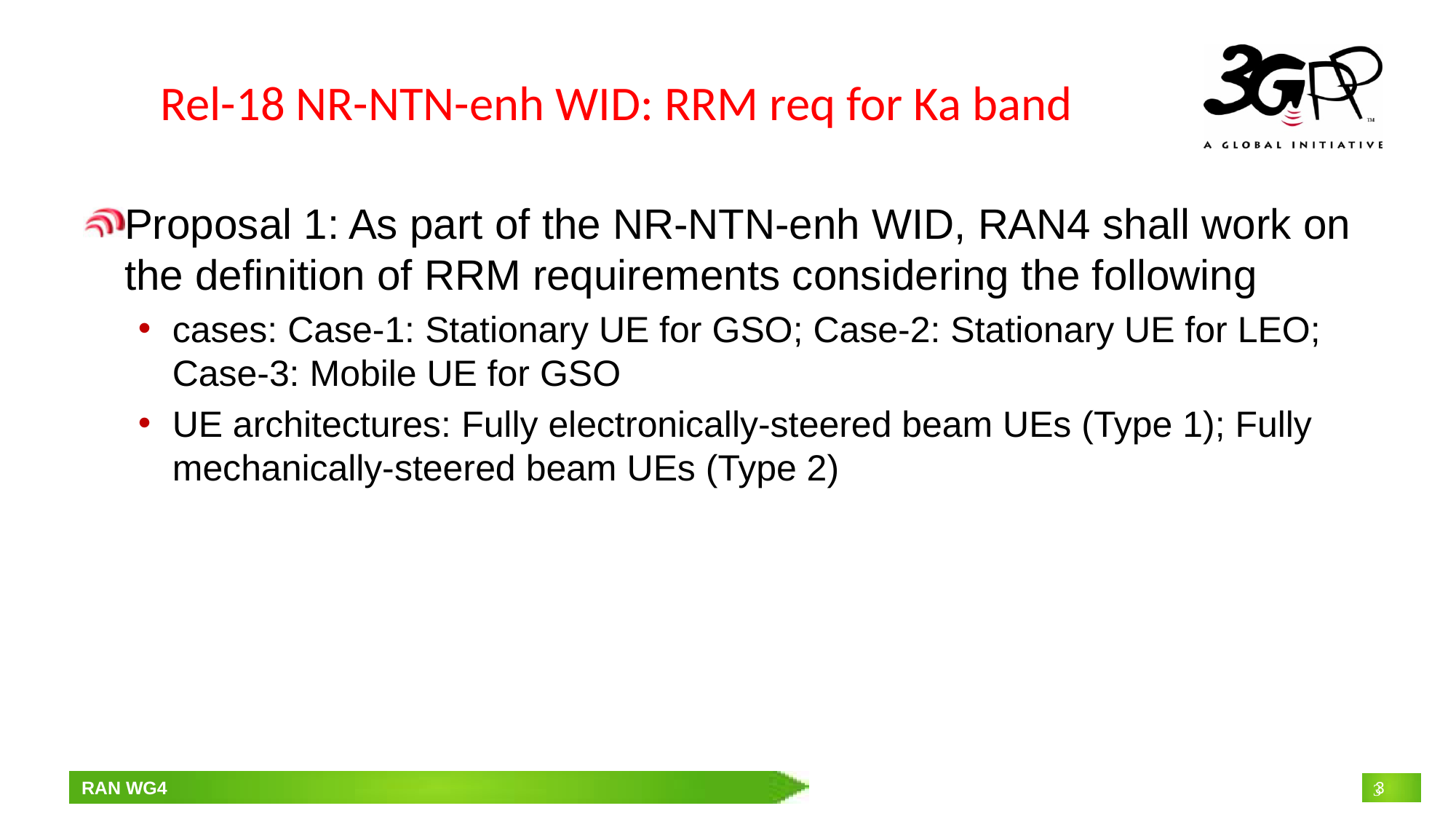

# Rel-18 NR-NTN-enh WID: RRM req for Ka band
Proposal 1: As part of the NR-NTN-enh WID, RAN4 shall work on the definition of RRM requirements considering the following
cases: Case-1: Stationary UE for GSO; Case-2: Stationary UE for LEO; Case-3: Mobile UE for GSO
UE architectures: Fully electronically-steered beam UEs (Type 1); Fully mechanically-steered beam UEs (Type 2)

3